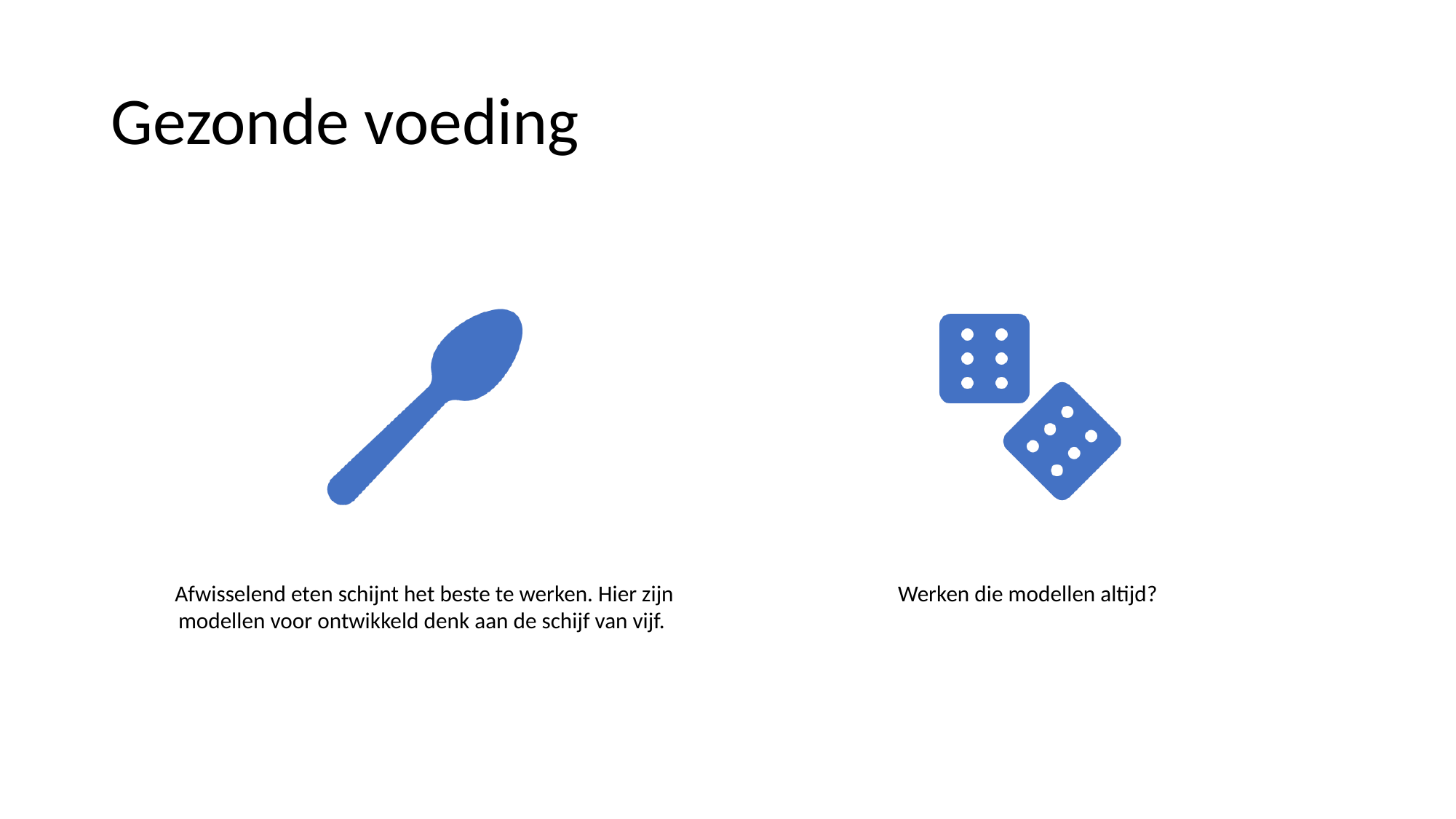

# Gezonde voeding
Afwisselend eten schijnt het beste te werken. Hier zijn modellen voor ontwikkeld denk aan de schijf van vijf.
Werken die modellen altijd?